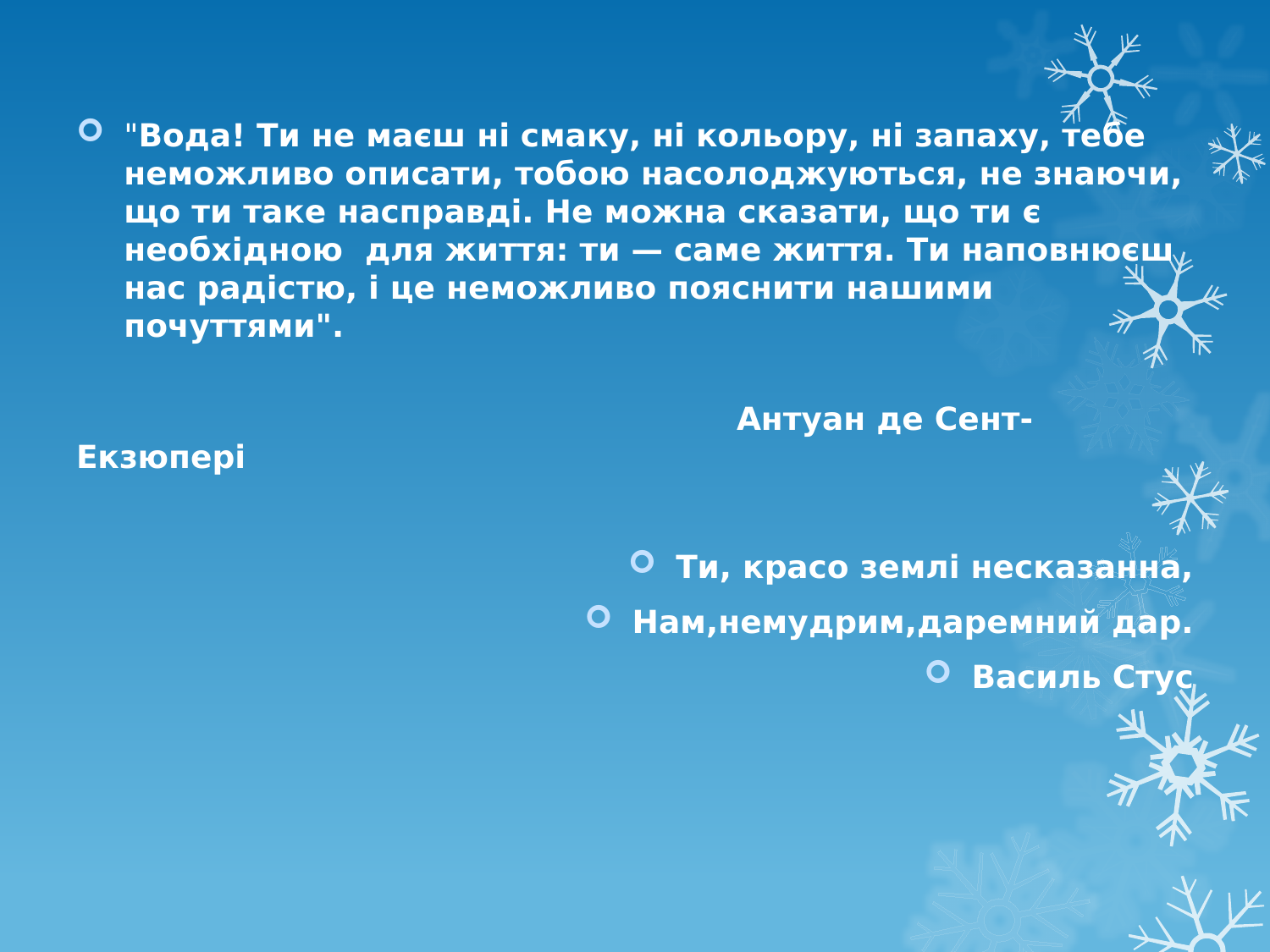

"Вода! Ти не маєш ні смаку, ні кольору, ні запаху, тебе неможливо описати, тобою насолоджуються, не знаючи, що ти таке насправді. Не можна сказати, що ти є необхідною  для життя: ти — саме життя. Ти наповнюєш нас радістю, і це неможливо пояснити нашими почуттями".
                                                            Антуан де Сент-Екзюпері

Ти, красо землі несказанна,
Нам,немудрим,даремний дар.
Василь Стус